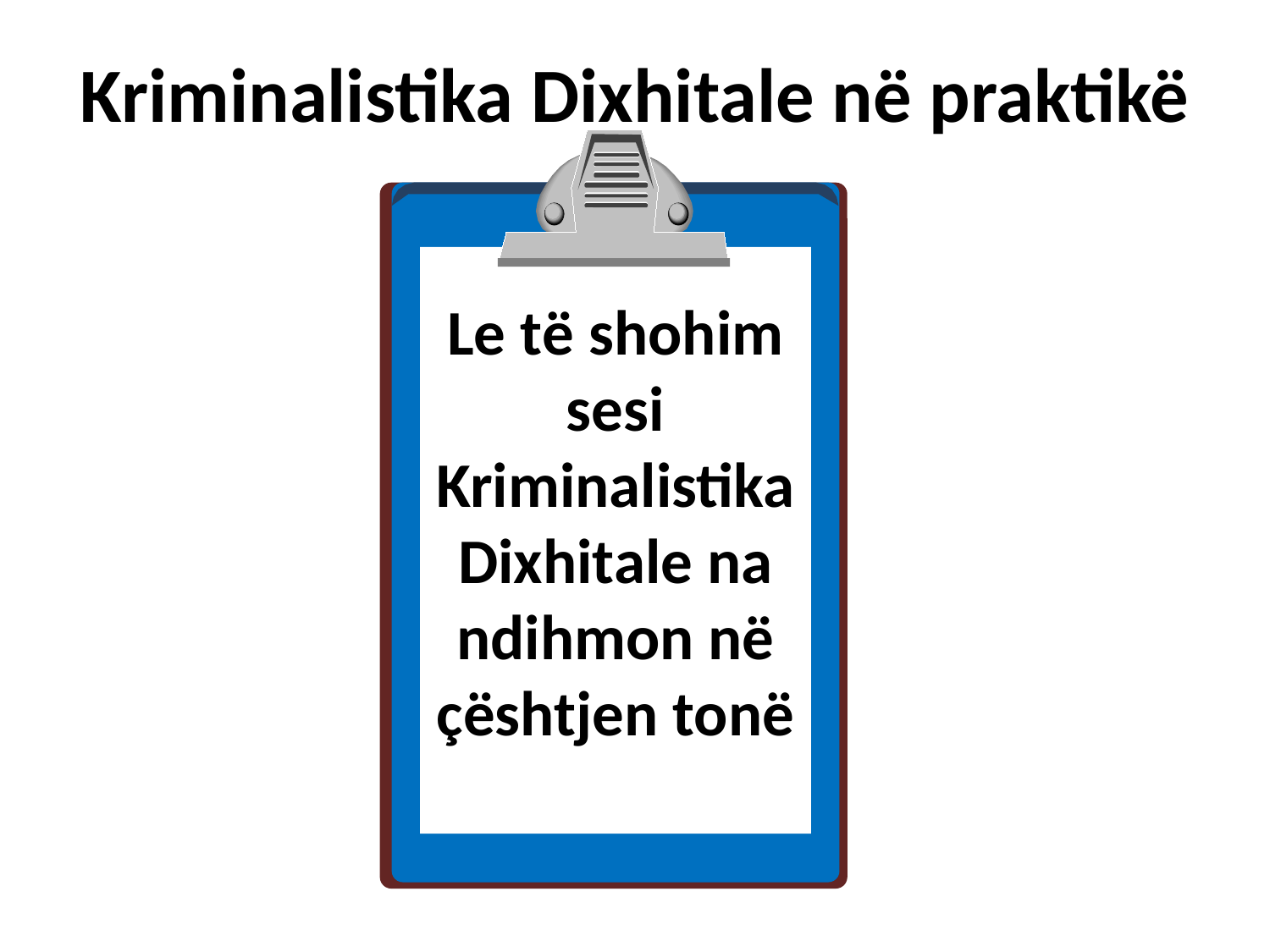

# Kriminalistika Dixhitale në praktikë

Le të shohim sesi Kriminalistika Dixhitale na ndihmon në çështjen tonë